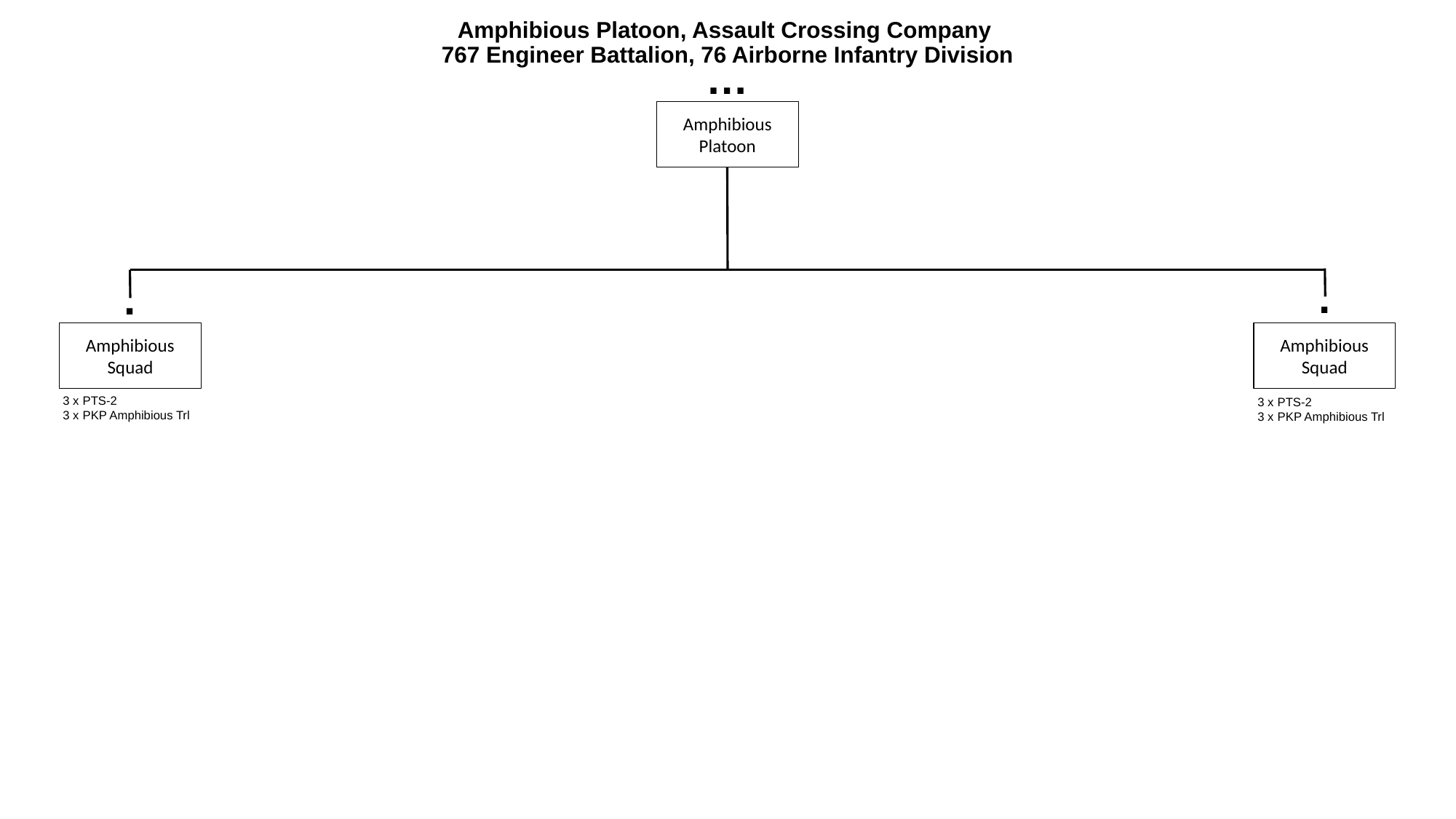

# Amphibious Platoon, Assault Crossing Company 767 Engineer Battalion, 76 Airborne Infantry Division
…
Amphibious
Platoon
.
.
Amphibious
Squad
Amphibious
Squad
3 x PTS-2
3 x PKP Amphibious Trl
3 x PTS-2
3 x PKP Amphibious Trl